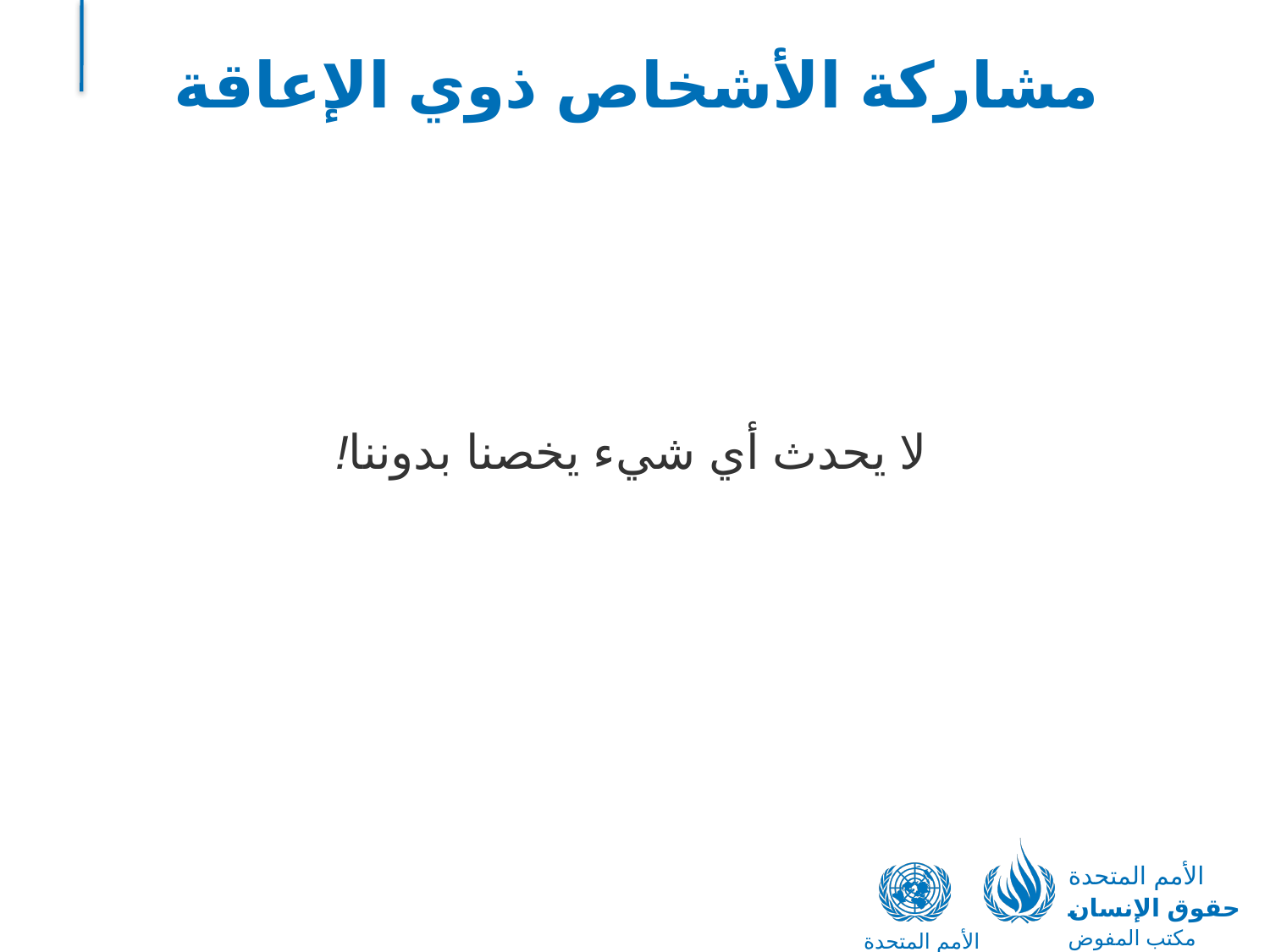

# مشاركة الأشخاص ذوي الإعاقة

لا يحدث أي شيء يخصنا بدوننا!
الأمم المتحدة
حقوق الإنسان
مكتب المفوض السامي
الأمم المتحدة